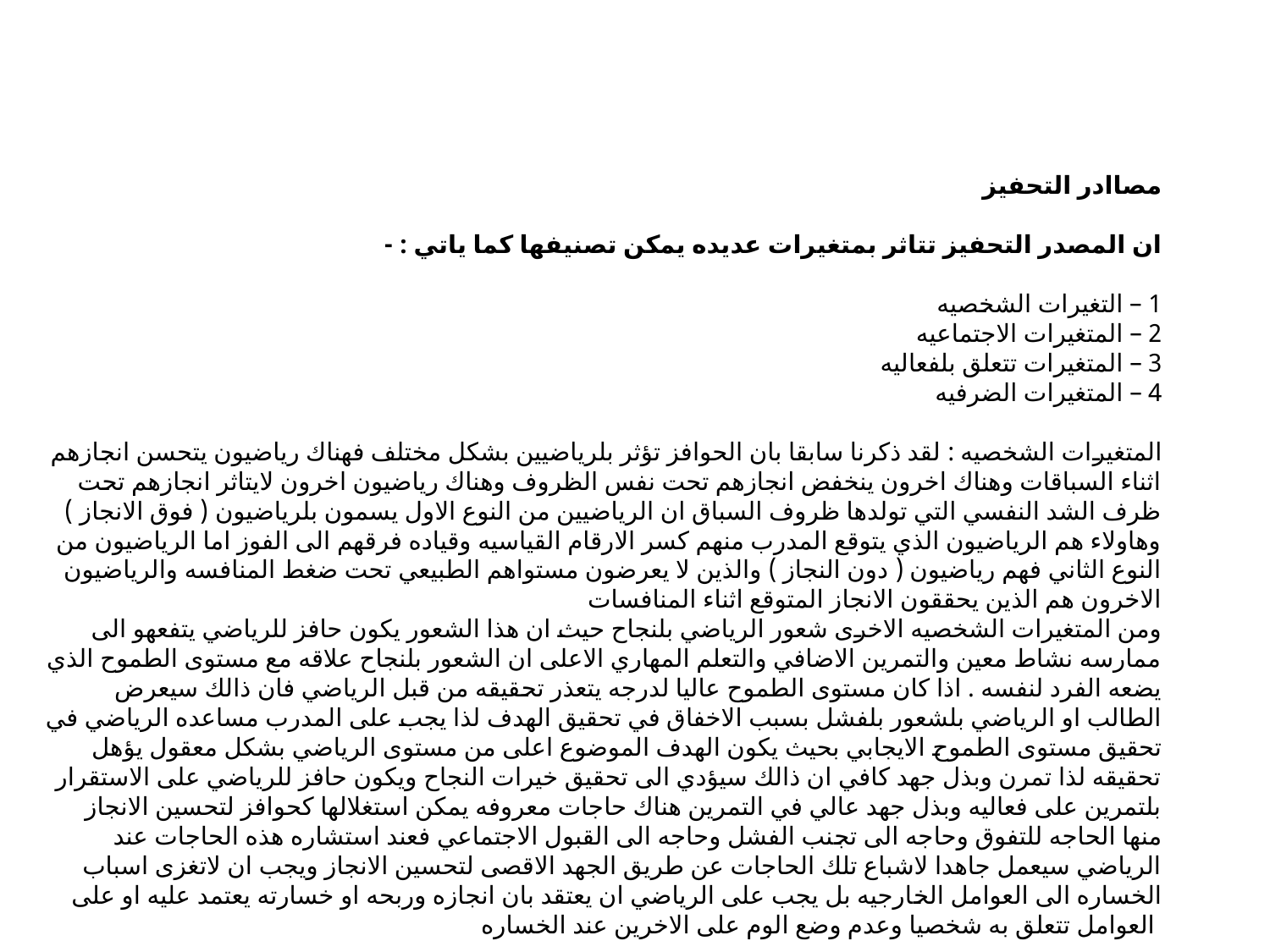

# مصاادر التحفيز   ان المصدر التحفيز تتاثر بمتغيرات عديده يمكن تصنيفها كما ياتي : -   1 – التغيرات الشخصيه 2 – المتغيرات الاجتماعيه 3 – المتغيرات تتعلق بلفعاليه 4 – المتغيرات الضرفيه   المتغيرات الشخصيه : لقد ذكرنا سابقا بان الحوافز تؤثر بلرياضيين بشكل مختلف فهناك رياضيون يتحسن انجازهم اثناء السباقات وهناك اخرون ينخفض انجازهم تحت نفس الظروف وهناك رياضيون اخرون لايتاثر انجازهم تحت ظرف الشد النفسي التي تولدها ظروف السباق ان الرياضيين من النوع الاول يسمون بلرياضيون ( فوق الانجاز ) وهاولاء هم الرياضيون الذي يتوقع المدرب منهم كسر الارقام القياسيه وقياده فرقهم الى الفوز اما الرياضيون من النوع الثاني فهم رياضيون ( دون النجاز ) والذين لا يعرضون مستواهم الطبيعي تحت ضغط المنافسه والرياضيون الاخرون هم الذين يحققون الانجاز المتوقع اثناء المنافسات ومن المتغيرات الشخصيه الاخرى شعور الرياضي بلنجاح حيث ان هذا الشعور يكون حافز للرياضي يتفعهو الى ممارسه نشاط معين والتمرين الاضافي والتعلم المهاري الاعلى ان الشعور بلنجاح علاقه مع مستوى الطموح الذي يضعه الفرد لنفسه . اذا كان مستوى الطموح عاليا لدرجه يتعذر تحقيقه من قبل الرياضي فان ذالك سيعرض الطالب او الرياضي بلشعور بلفشل بسبب الاخفاق في تحقيق الهدف لذا يجب على المدرب مساعده الرياضي في تحقيق مستوى الطموح الايجابي بحيث يكون الهدف الموضوع اعلى من مستوى الرياضي بشكل معقول يؤهل تحقيقه لذا تمرن وبذل جهد كافي ان ذالك سيؤدي الى تحقيق خيرات النجاح ويكون حافز للرياضي على الاستقرار بلتمرين على فعاليه وبذل جهد عالي في التمرين هناك حاجات معروفه يمكن استغلالها كحوافز لتحسين الانجاز منها الحاجه للتفوق وحاجه الى تجنب الفشل وحاجه الى القبول الاجتماعي فعند استشاره هذه الحاجات عند الرياضي سيعمل جاهدا لاشباع تلك الحاجات عن طريق الجهد الاقصى لتحسين الانجاز ويجب ان لاتغزى اسباب الخساره الى العوامل الخارجيه بل يجب على الرياضي ان يعتقد بان انجازه وربحه او خسارته يعتمد عليه او على العوامل تتعلق به شخصيا وعدم وضع الوم على الاخرين عند الخساره